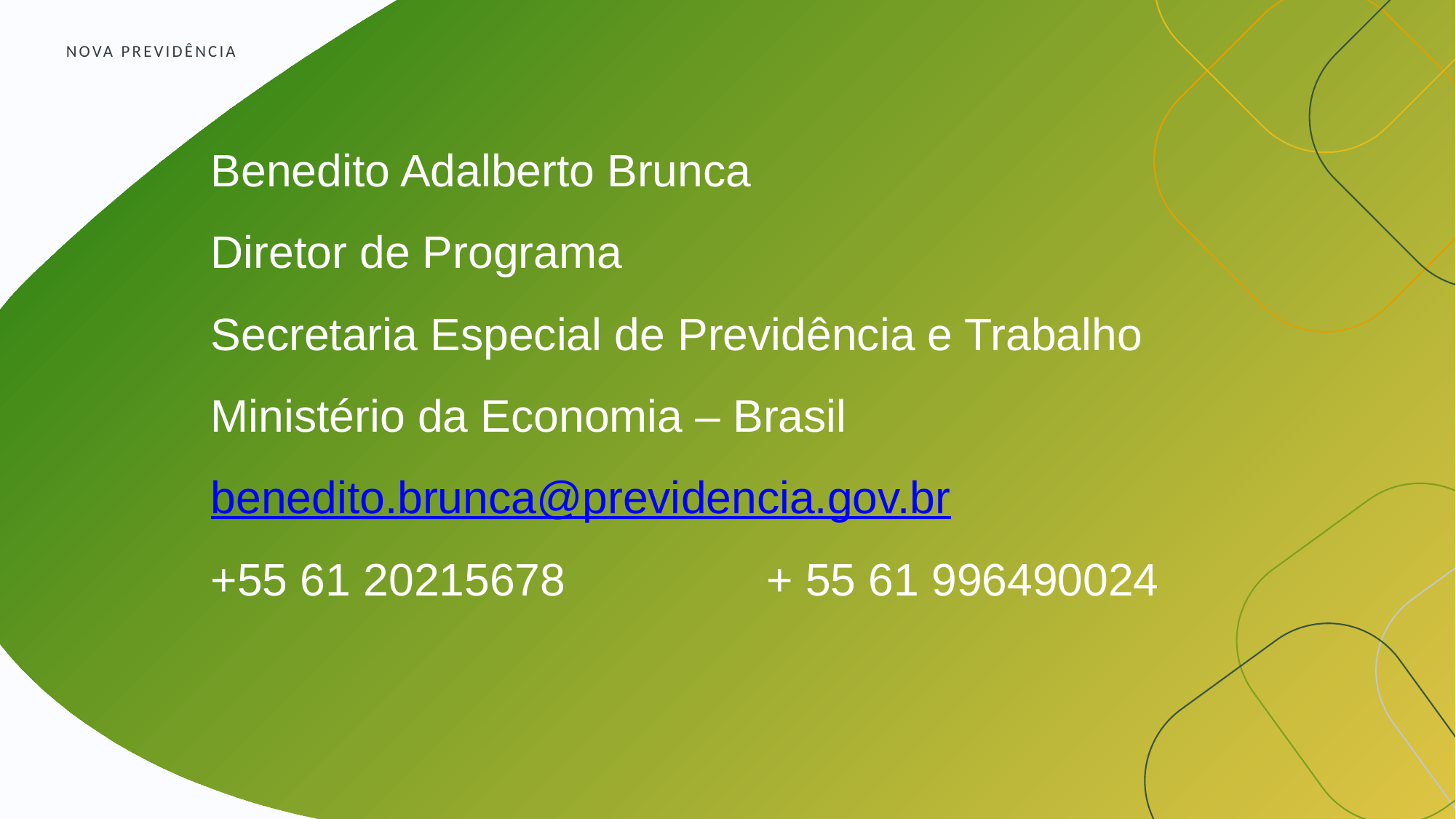

NOVA PREVIDÊNCIA
Benedito Adalberto Brunca
Diretor de Programa
Secretaria Especial de Previdência e Trabalho
Ministério da Economia – Brasil
benedito.brunca@previdencia.gov.br
+55 61 20215678                + 55 61 996490024